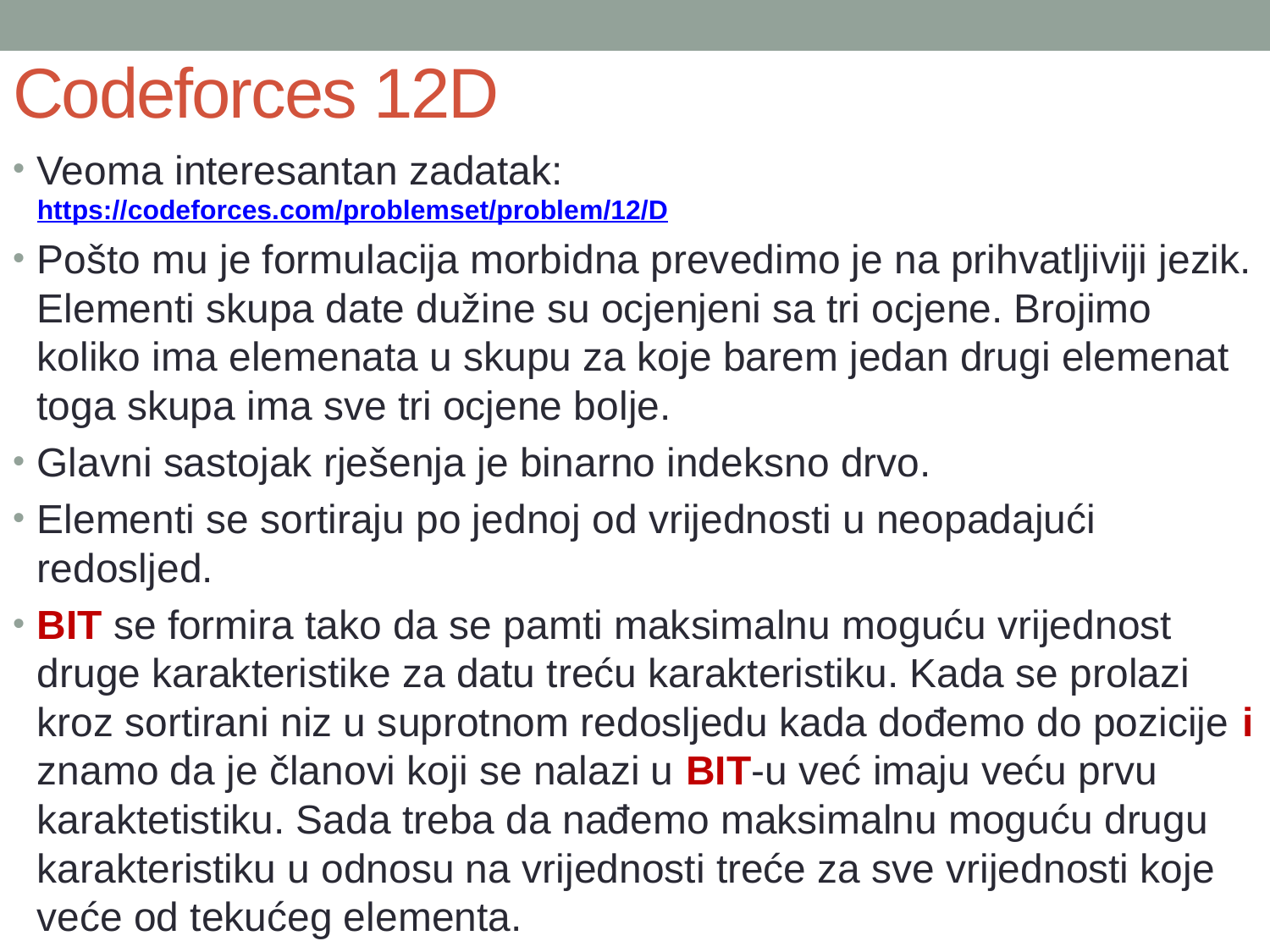

# Codeforces 12D
Veoma interesantan zadatak:
https://codeforces.com/problemset/problem/12/D
Pošto mu je formulacija morbidna prevedimo je na prihvatljiviji jezik. Elementi skupa date dužine su ocjenjeni sa tri ocjene. Brojimo koliko ima elemenata u skupu za koje barem jedan drugi elemenat toga skupa ima sve tri ocjene bolje.
Glavni sastojak rješenja je binarno indeksno drvo.
Elementi se sortiraju po jednoj od vrijednosti u neopadajući redosljed.
BIT se formira tako da se pamti maksimalnu moguću vrijednost druge karakteristike za datu treću karakteristiku. Kada se prolazi kroz sortirani niz u suprotnom redosljedu kada dođemo do pozicije i znamo da je članovi koji se nalazi u BIT-u već imaju veću prvu karaktetistiku. Sada treba da nađemo maksimalnu moguću drugu karakteristiku u odnosu na vrijednosti treće za sve vrijednosti koje veće od tekućeg elementa.